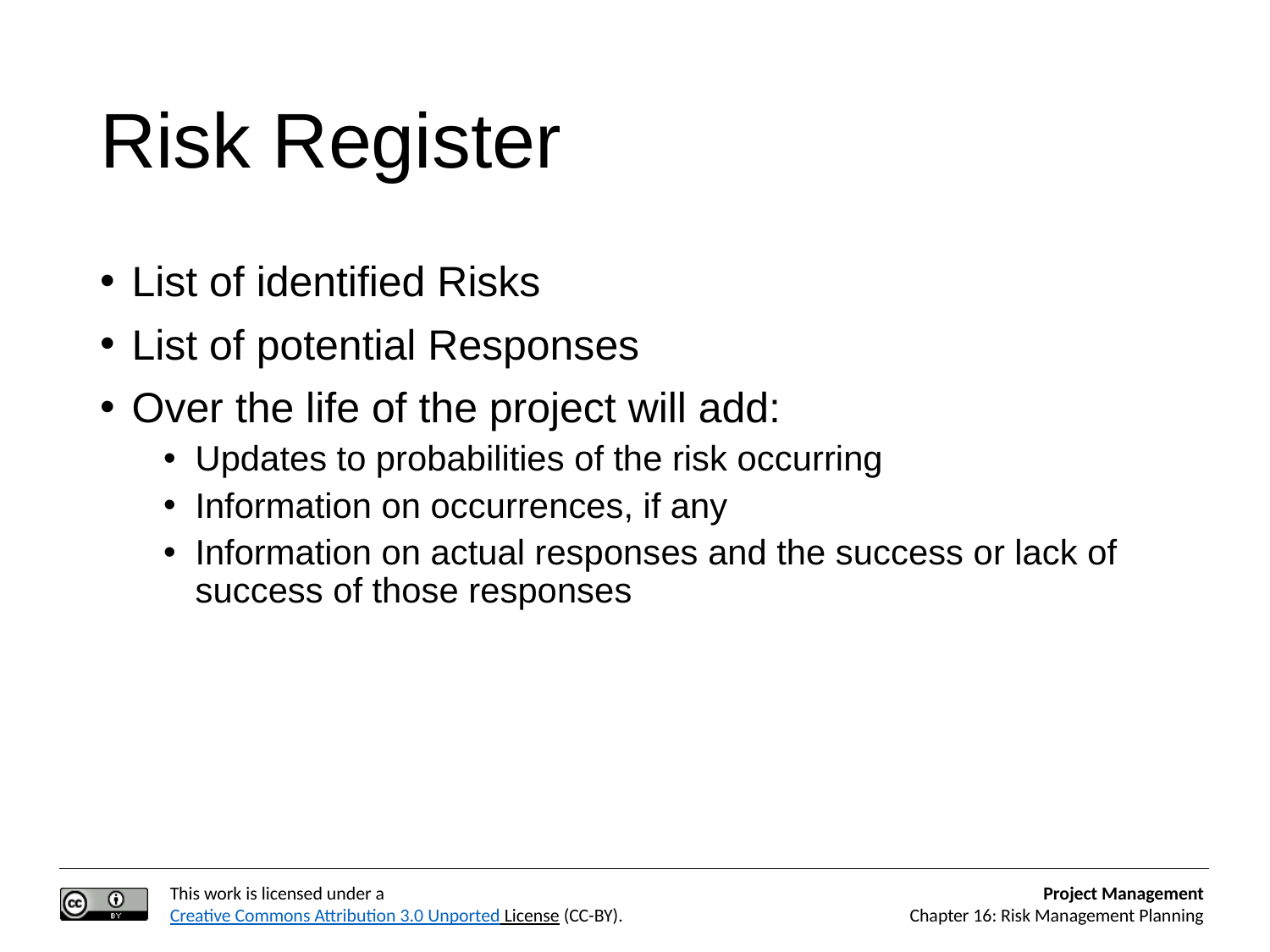

# Risk Register
List of identified Risks
List of potential Responses
Over the life of the project will add:
Updates to probabilities of the risk occurring
Information on occurrences, if any
Information on actual responses and the success or lack of success of those responses